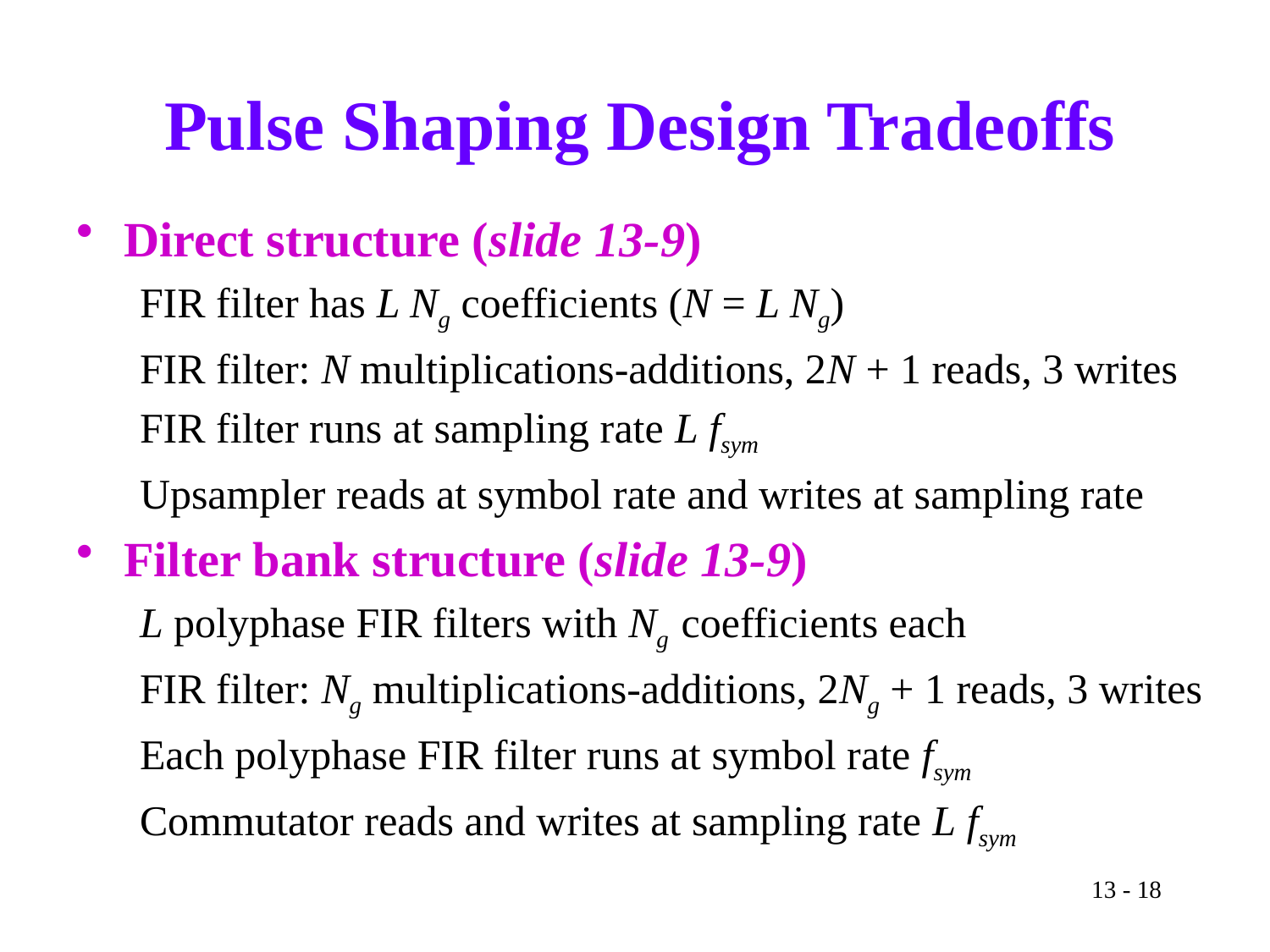

# Pulse Shaping Design Tradeoffs
Direct structure (slide 13-9)
FIR filter has L Ng coefficients (N = L Ng)
FIR filter: N multiplications-additions, 2N + 1 reads, 3 writes
FIR filter runs at sampling rate L fsym
Upsampler reads at symbol rate and writes at sampling rate
Filter bank structure (slide 13-9)
L polyphase FIR filters with Ng  coefficients each
FIR filter: Ng multiplications-additions, 2Ng + 1 reads, 3 writes
Each polyphase FIR filter runs at symbol rate fsym
Commutator reads and writes at sampling rate L fsym

13 - 18